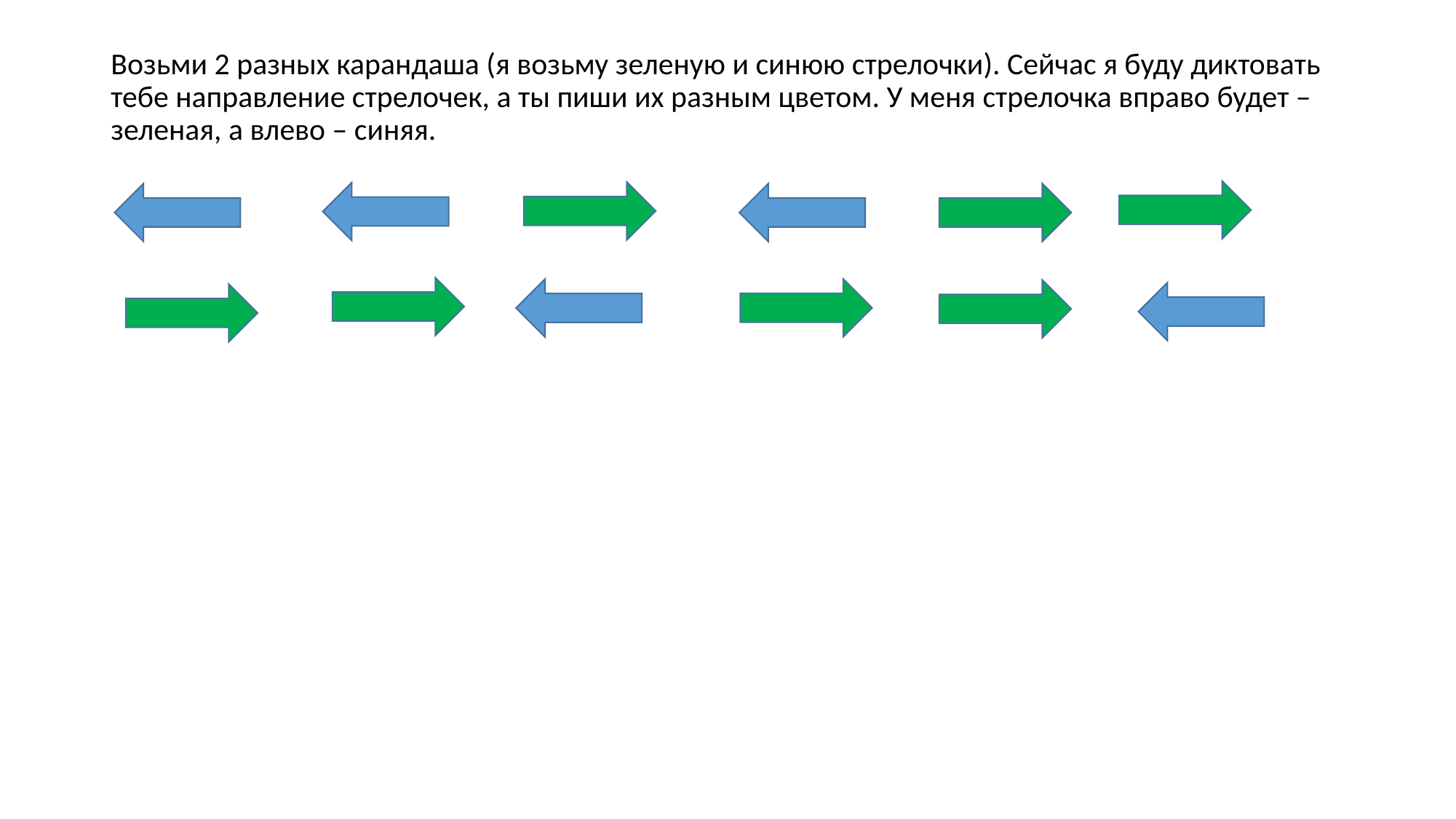

# Возьми 2 разных карандаша (я возьму зеленую и синюю стрелочки). Сейчас я буду диктовать тебе направление стрелочек, а ты пиши их разным цветом. У меня стрелочка вправо будет – зеленая, а влево – синяя.